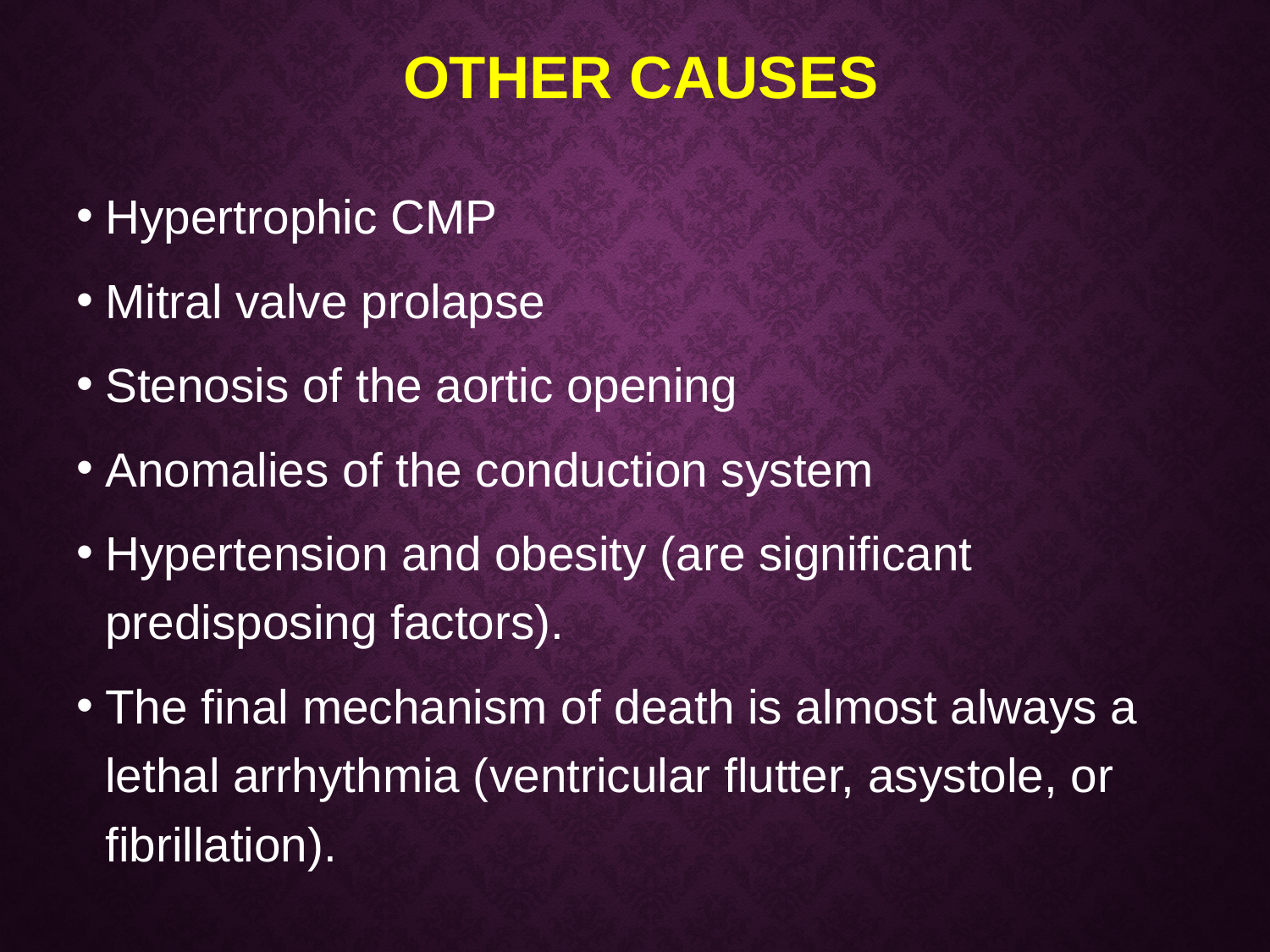

# Other causes
Hypertrophic CMP
Mitral valve prolapse
Stenosis of the aortic opening
Anomalies of the conduction system
Hypertension and obesity (are significant predisposing factors).
The final mechanism of death is almost always a lethal arrhythmia (ventricular flutter, asystole, or fibrillation).